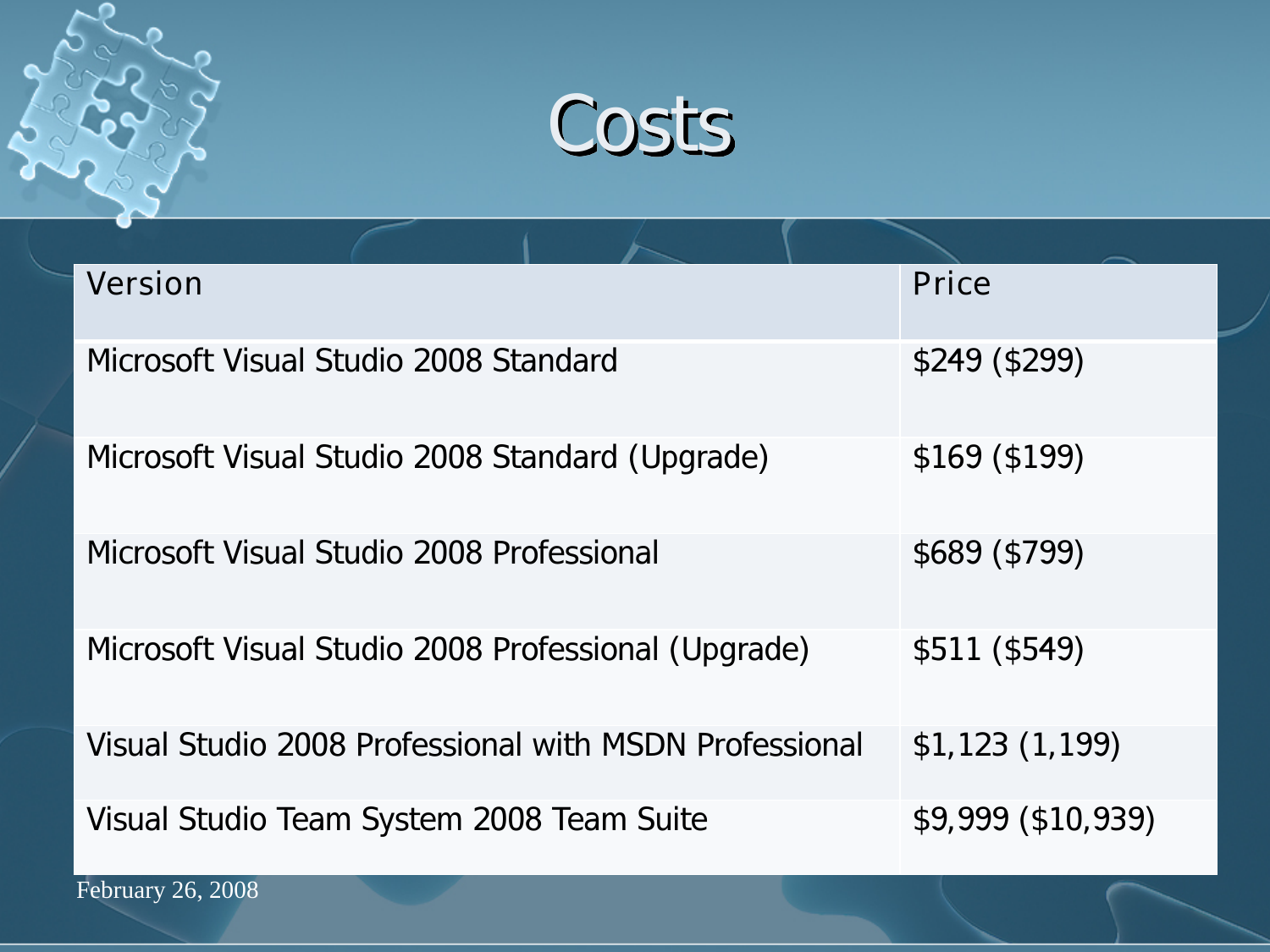

# Costs
| Version | Price |
| --- | --- |
| Microsoft Visual Studio 2008 Standard | $249 ($299) |
| Microsoft Visual Studio 2008 Standard (Upgrade) | $169 ($199) |
| Microsoft Visual Studio 2008 Professional | $689 ($799) |
| Microsoft Visual Studio 2008 Professional (Upgrade) | $511 ($549) |
| Visual Studio 2008 Professional with MSDN Professional | $1,123 (1,199) |
| Visual Studio Team System 2008 Team Suite | $9,999 ($10,939) |
February 26, 2008